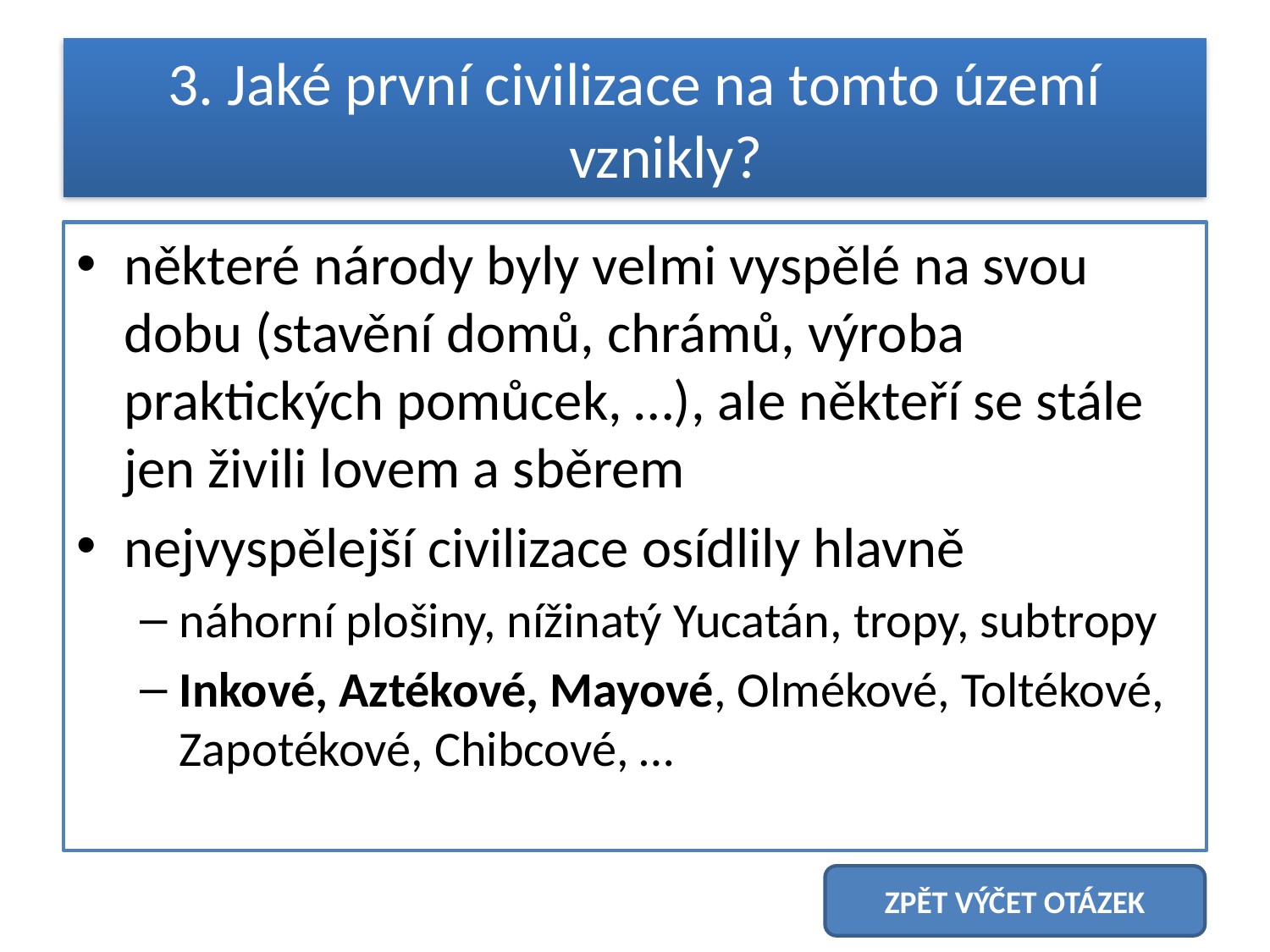

# 3. Jaké první civilizace na tomto území vznikly?
některé národy byly velmi vyspělé na svou dobu (stavění domů, chrámů, výroba praktických pomůcek, …), ale někteří se stále jen živili lovem a sběrem
nejvyspělejší civilizace osídlily hlavně
náhorní plošiny, nížinatý Yucatán, tropy, subtropy
Inkové, Aztékové, Mayové, Olmékové, Toltékové, Zapotékové, Chibcové, …
ZPĚT VÝČET OTÁZEK